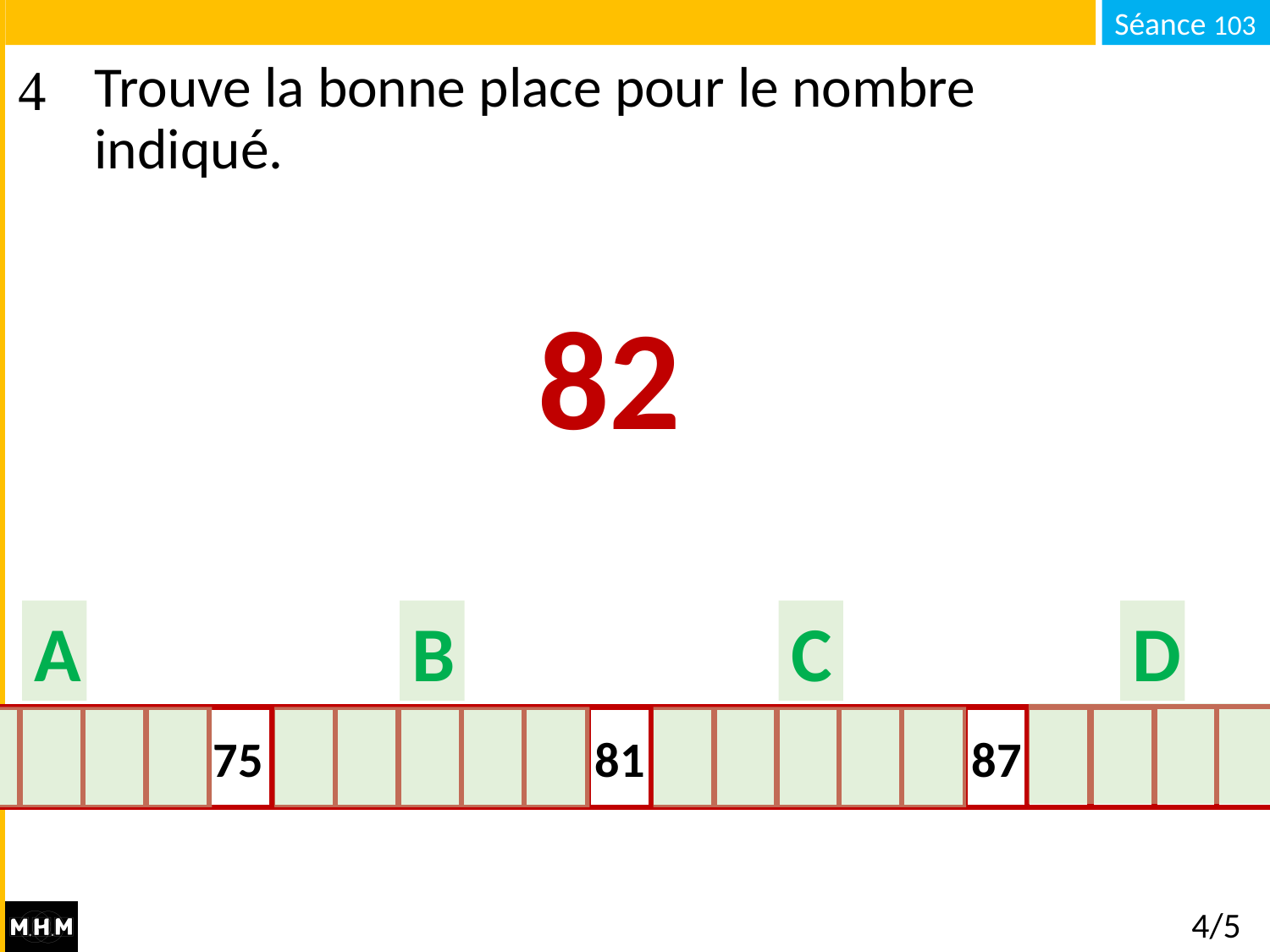

# Trouve la bonne place pour le nombre indiqué.
82
A
B
C
D

11
75
13
14
15
16
7
19
20

21

22
32
87

29
18
27
26
25
81

11
4/5